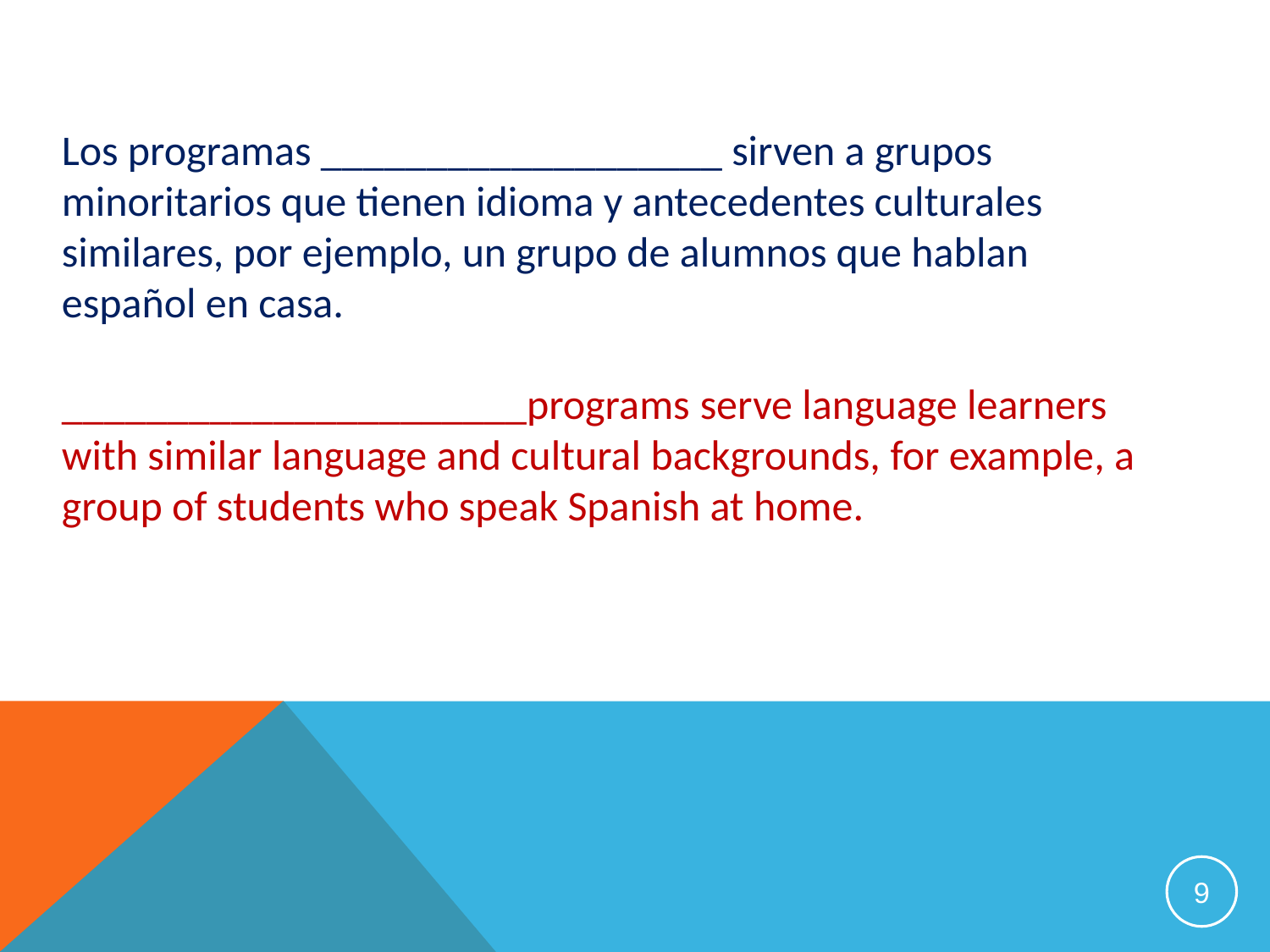

Los programas ___________________ sirven a grupos minoritarios que tienen idioma y antecedentes culturales similares, por ejemplo, un grupo de alumnos que hablan español en casa.

______________________programs serve language learners with similar language and cultural backgrounds, for example, a group of students who speak Spanish at home.
9